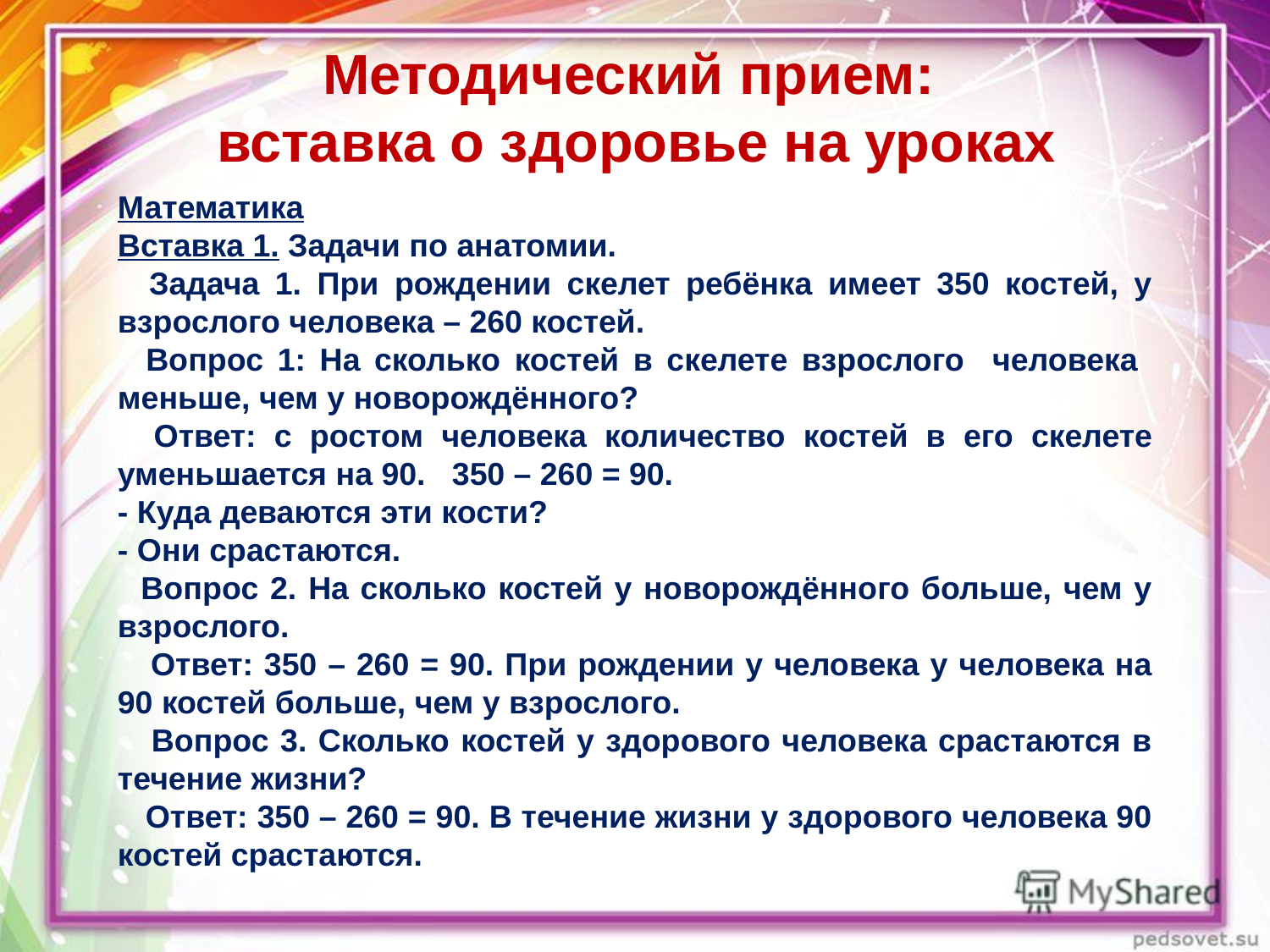

# Методический прием: вставка о здоровье на уроках
Математика
Вставка 1. Задачи по анатомии.
  Задача 1. При рождении скелет ребёнка имеет 350 костей, у взрослого человека – 260 костей.
  Вопрос 1: На сколько костей в скелете взрослого  человека  меньше, чем у новорождённого?
  Ответ: с ростом человека количество костей в его скелете уменьшается на 90.   350 – 260 = 90.
- Куда деваются эти кости?
- Они срастаются.
  Вопрос 2. На сколько костей у новорождённого больше, чем у взрослого.
   Ответ: 350 – 260 = 90. При рождении у человека у человека на 90 костей больше, чем у взрослого.
   Вопрос 3. Сколько костей у здорового человека срастаются в течение жизни?
   Ответ: 350 – 260 = 90. В течение жизни у здорового человека 90 костей срастаются.